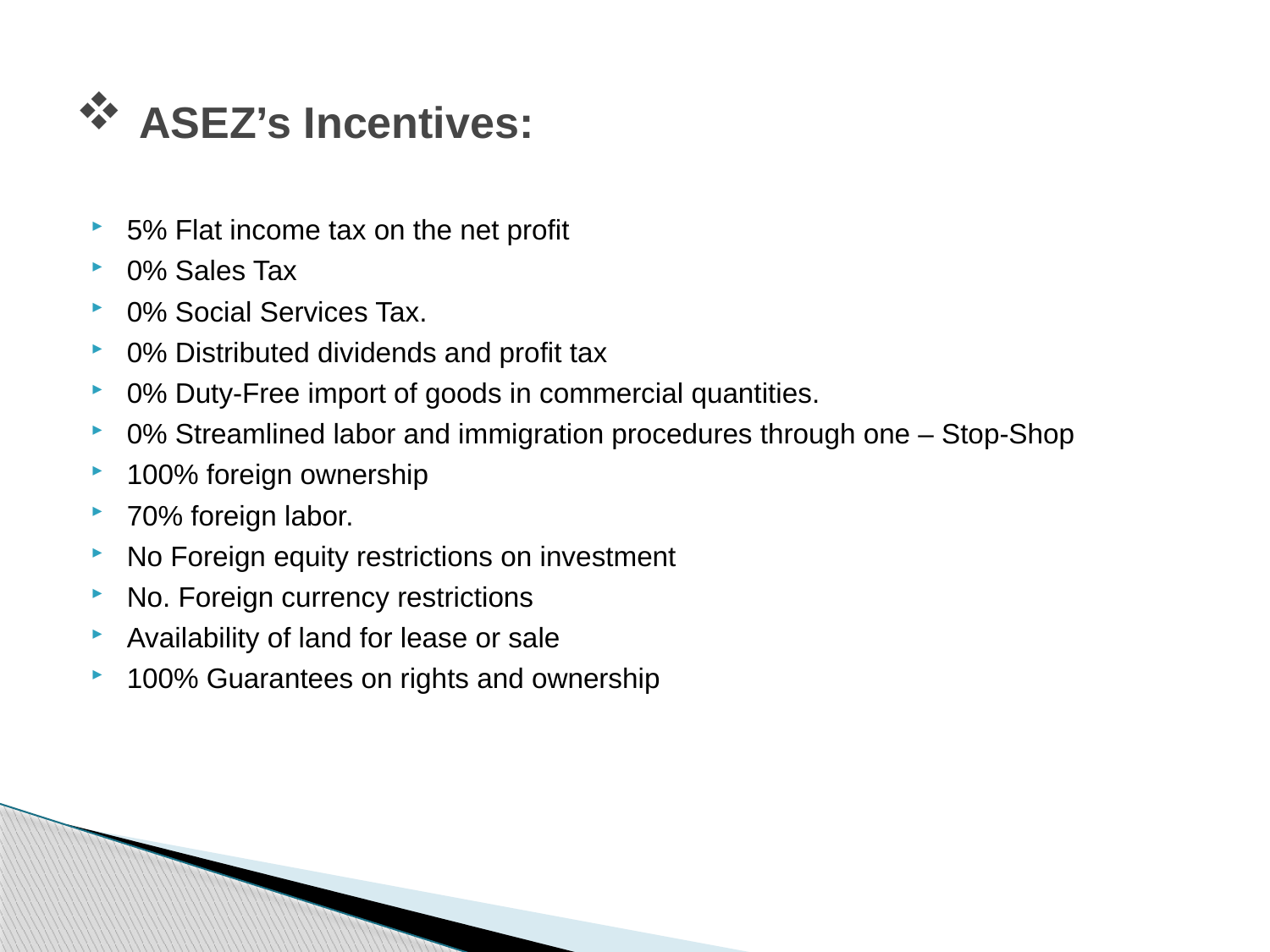

# ASEZ’s Incentives:
5% Flat income tax on the net profit
0% Sales Tax
0% Social Services Tax.
0% Distributed dividends and profit tax
0% Duty-Free import of goods in commercial quantities.
0% Streamlined labor and immigration procedures through one – Stop-Shop
100% foreign ownership
70% foreign labor.
No Foreign equity restrictions on investment
No. Foreign currency restrictions
Availability of land for lease or sale
100% Guarantees on rights and ownership